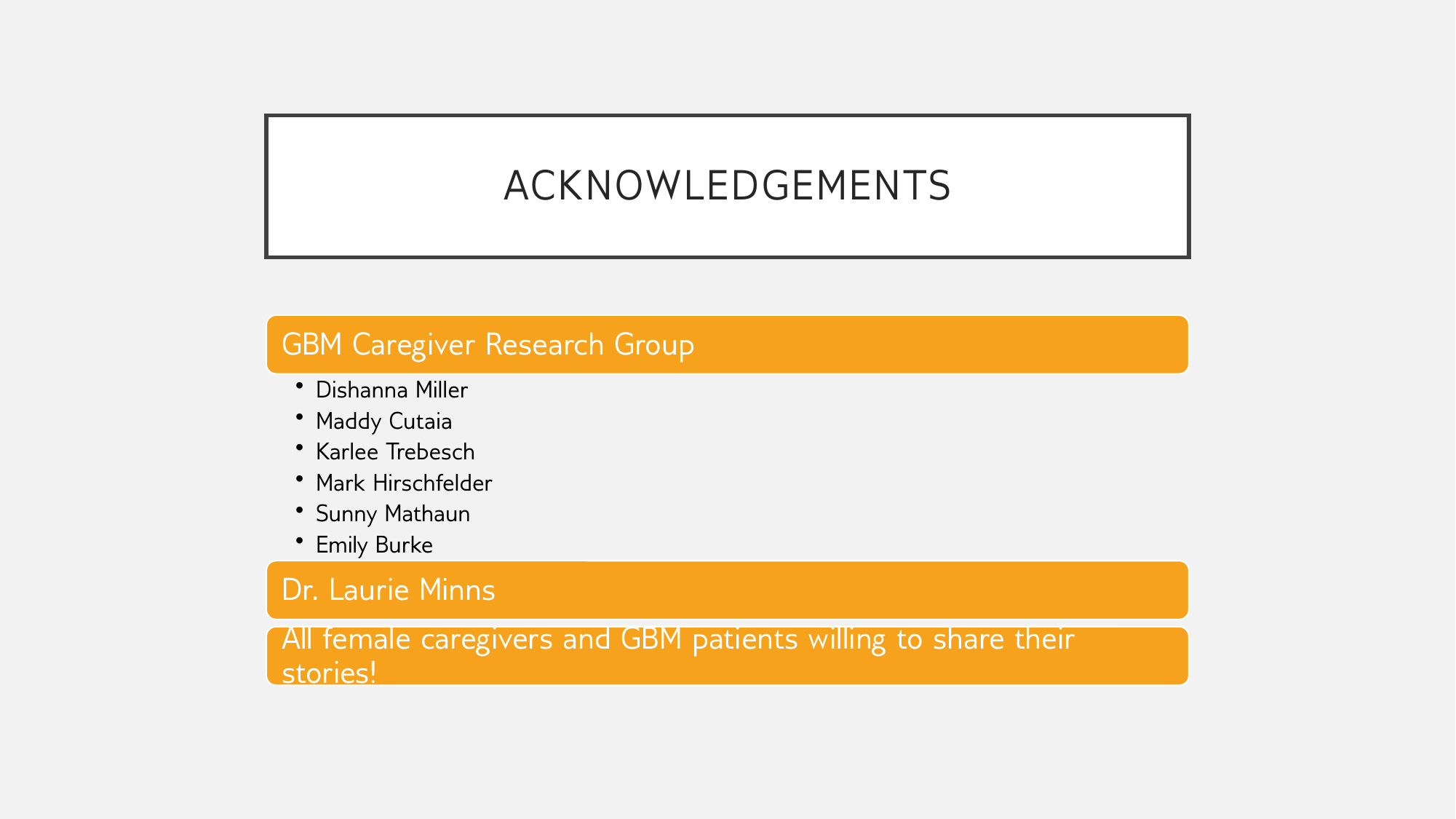

# Acknowledgements
GBM Caregiver Research Group
Dishanna Miller
Maddy Cutaia
Karlee Trebesch
Mark Hirschfelder
Sunny Mathaun
Emily Burke
Dr. Laurie Minns
All female caregivers and GBM patients willing to share their stories!